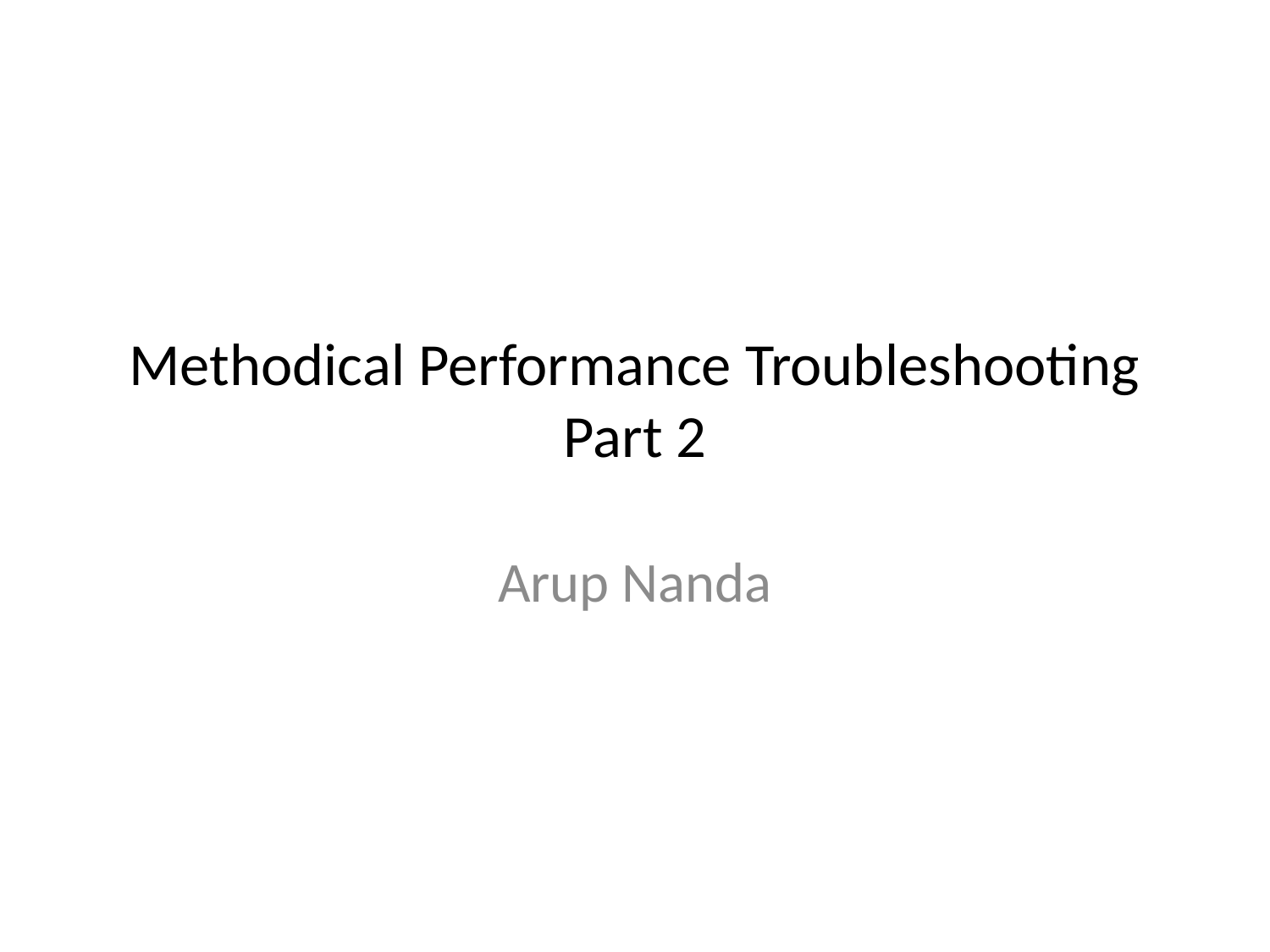

# Methodical Performance Troubleshooting Part 2
Arup Nanda